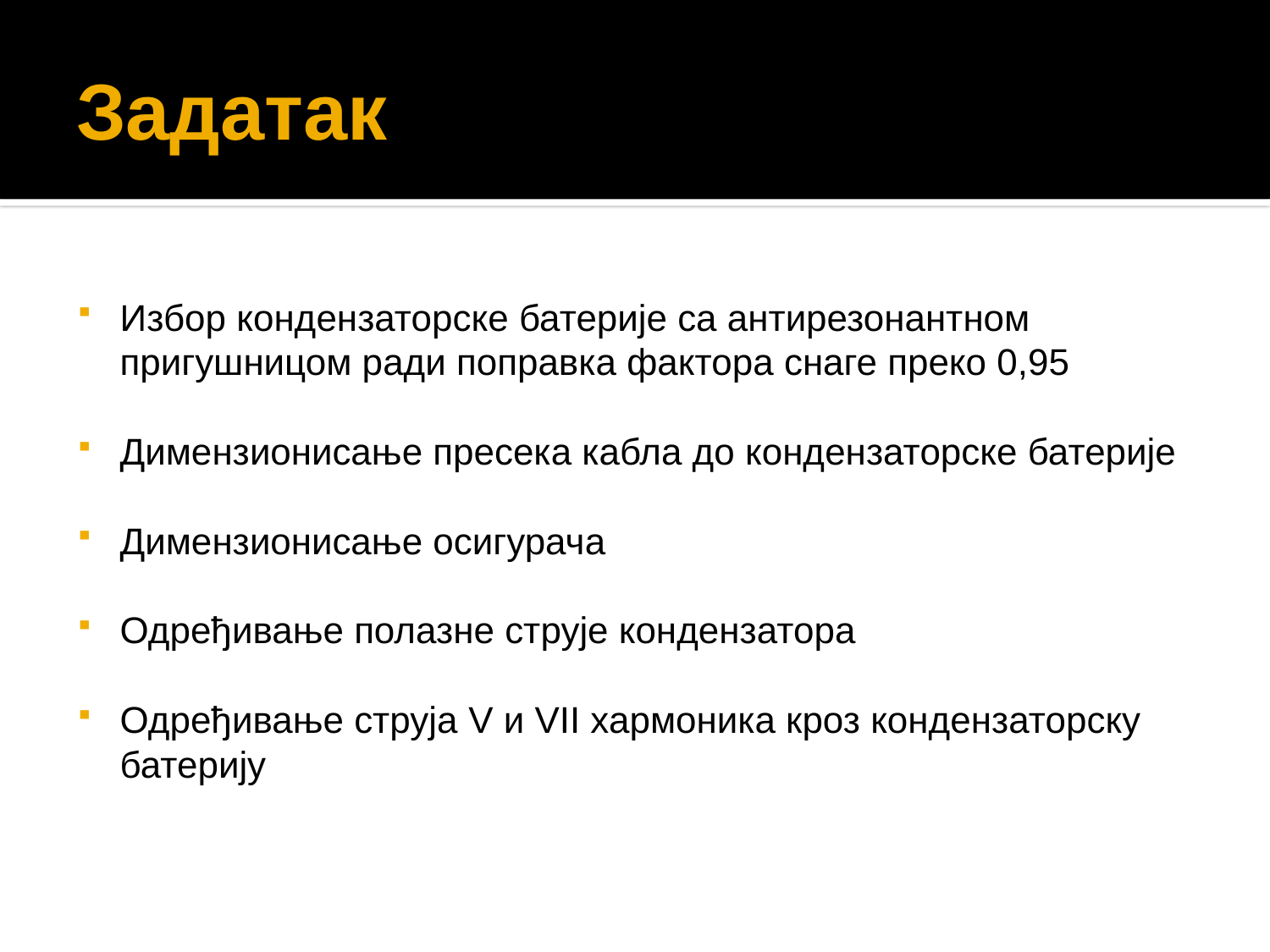

# Задатак
Избор кондензаторске батерије са антирезонантном пригушницом ради поправка фактора снаге преко 0,95

Димензионисање пресека кабла до кондензаторске батерије

Димензионисање осигурача

Одређивање полазне струје кондензатора

Одређивање струја V и VII хармоника кроз кондензаторску батерију